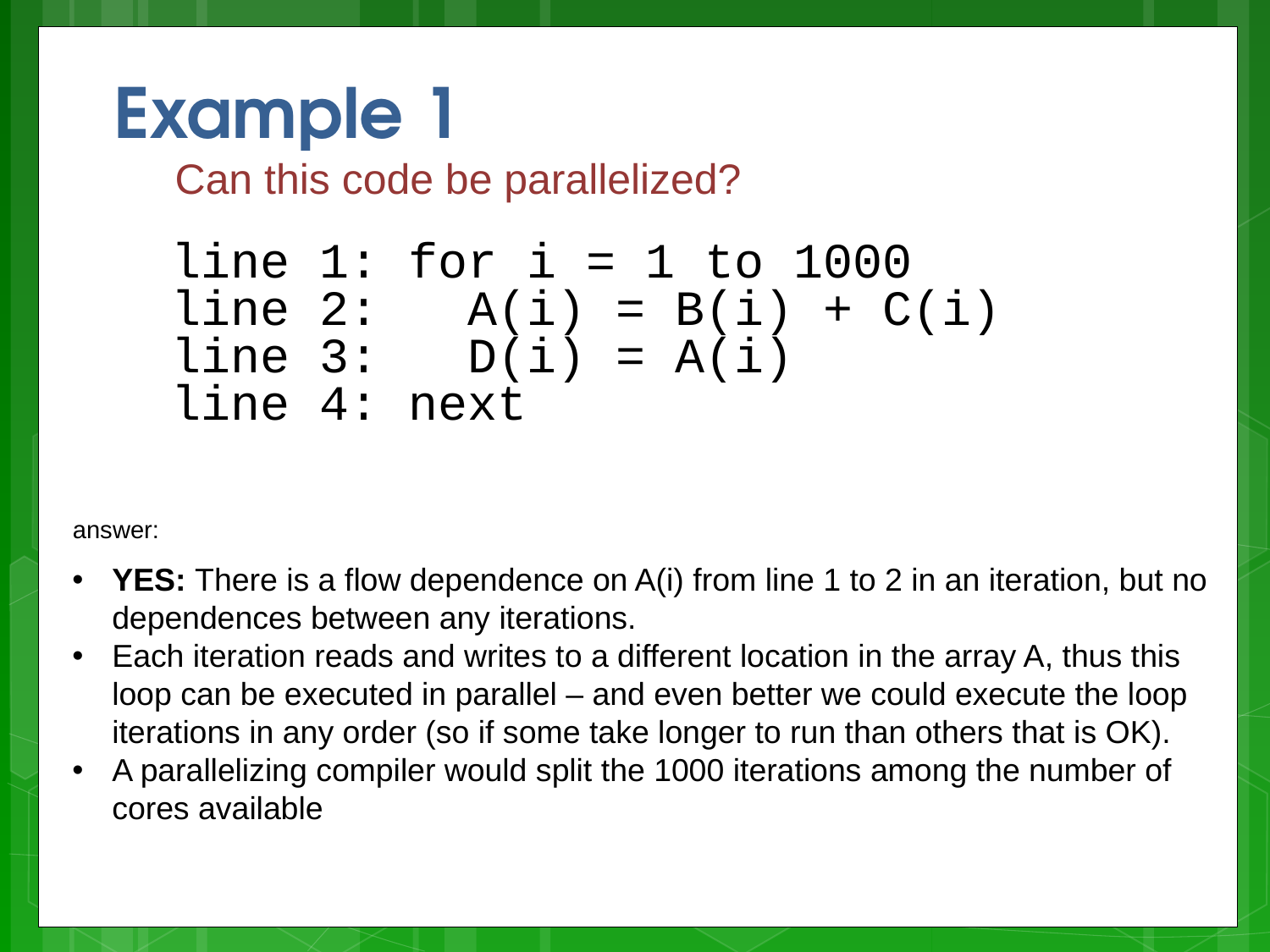

# Example 1
Can this code be parallelized?
line 1: for i = 1 to 1000
line 2:   A(i) = B(i) + C(i)
line 3:   D(i) = A(i)
line 4: next
answer:
YES: There is a flow dependence on A(i) from line 1 to 2 in an iteration, but no dependences between any iterations.
Each iteration reads and writes to a different location in the array A, thus this loop can be executed in parallel – and even better we could execute the loop iterations in any order (so if some take longer to run than others that is OK).
A parallelizing compiler would split the 1000 iterations among the number of cores available